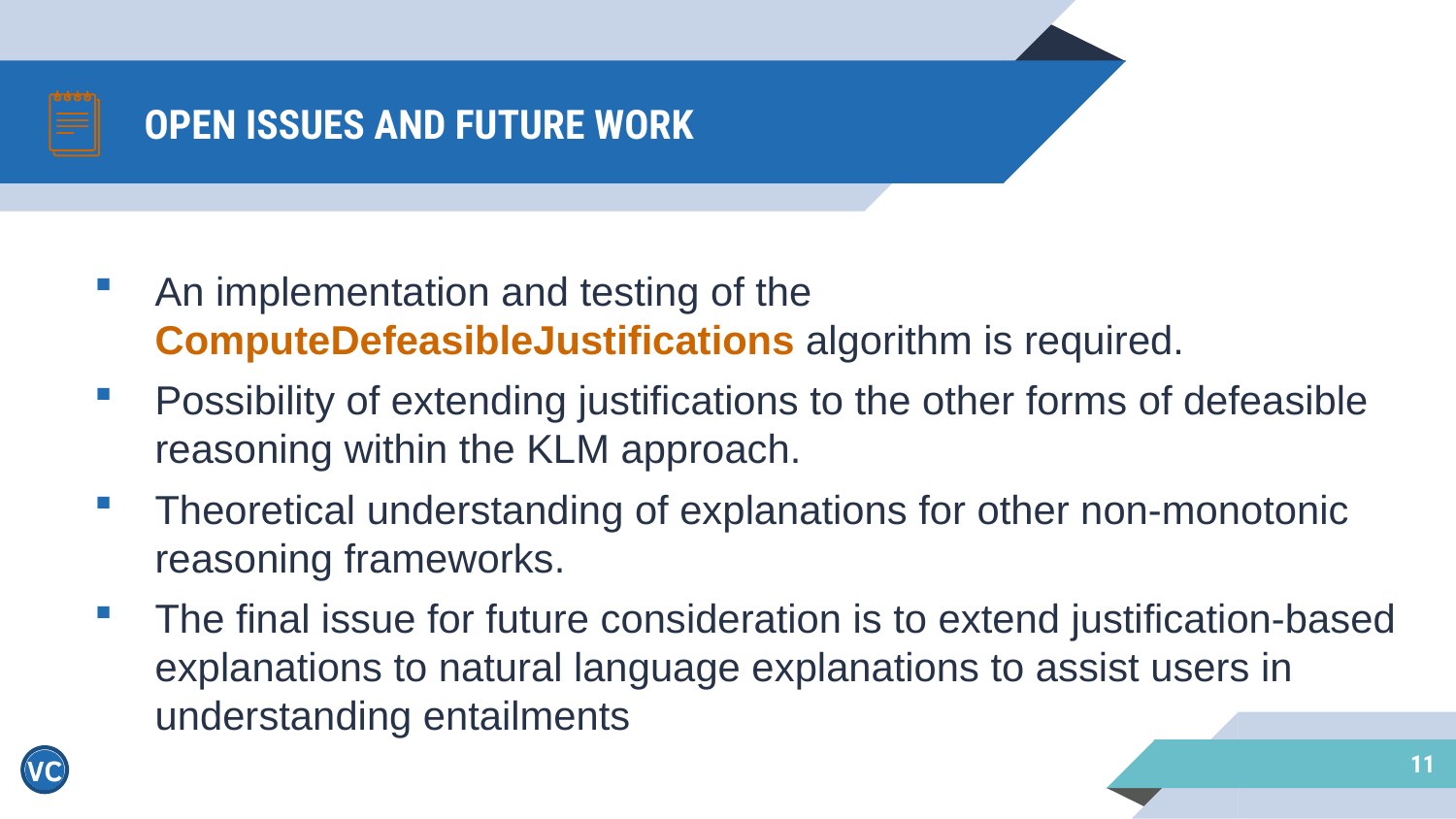

# OPEN ISSUES AND FUTURE WORK

An implementation and testing of the ComputeDefeasibleJustifications algorithm is required.
Possibility of extending justifications to the other forms of defeasible reasoning within the KLM approach.
Theoretical understanding of explanations for other non-monotonic reasoning frameworks.
The final issue for future consideration is to extend justification-based explanations to natural language explanations to assist users in understanding entailments
11